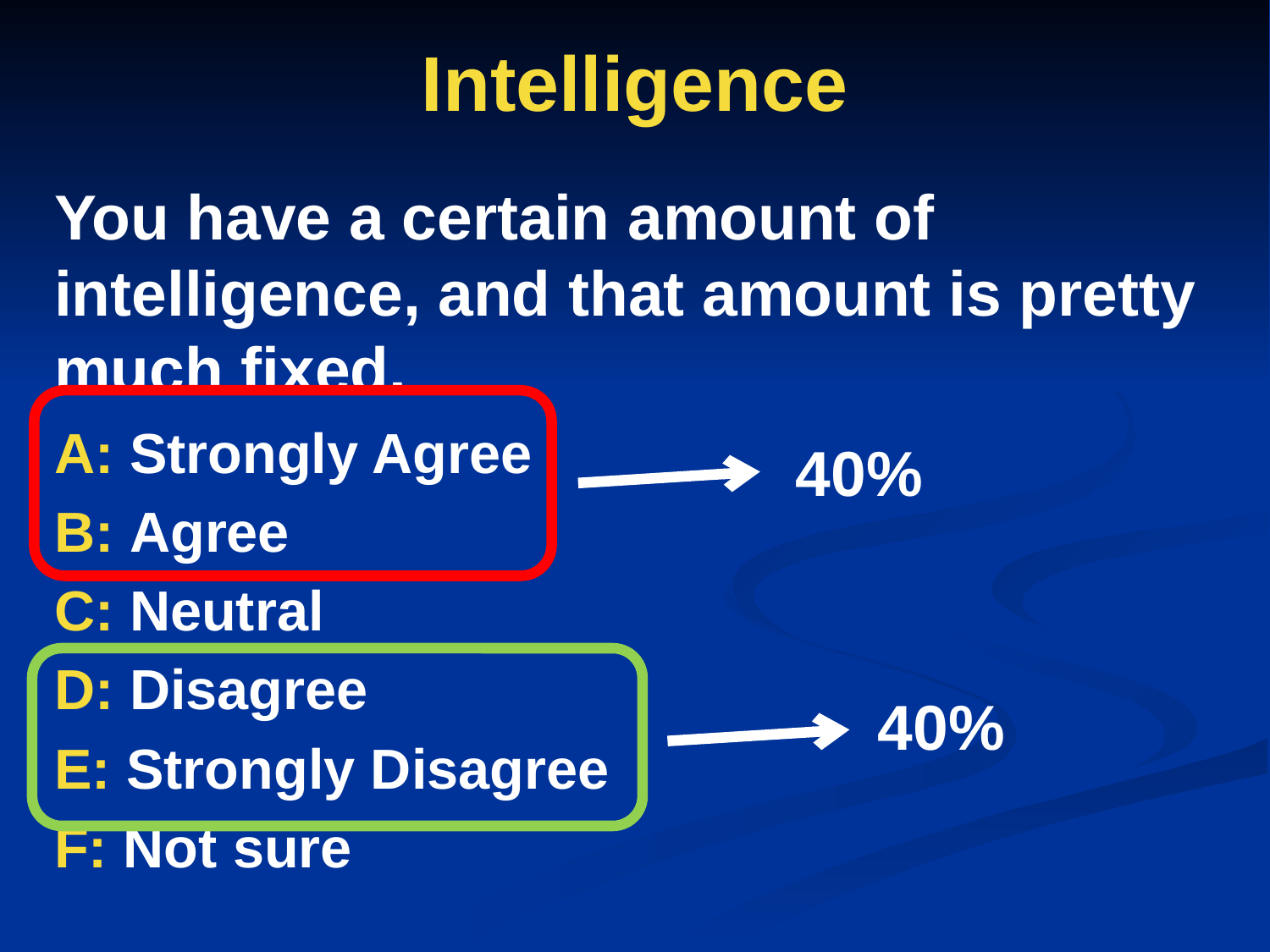

# Intelligence
You have a certain amount of intelligence, and that amount is pretty much fixed.
A: Strongly Agree
B: Agree
C: Neutral
D: Disagree
E: Strongly Disagree
F: Not sure

40%

40%